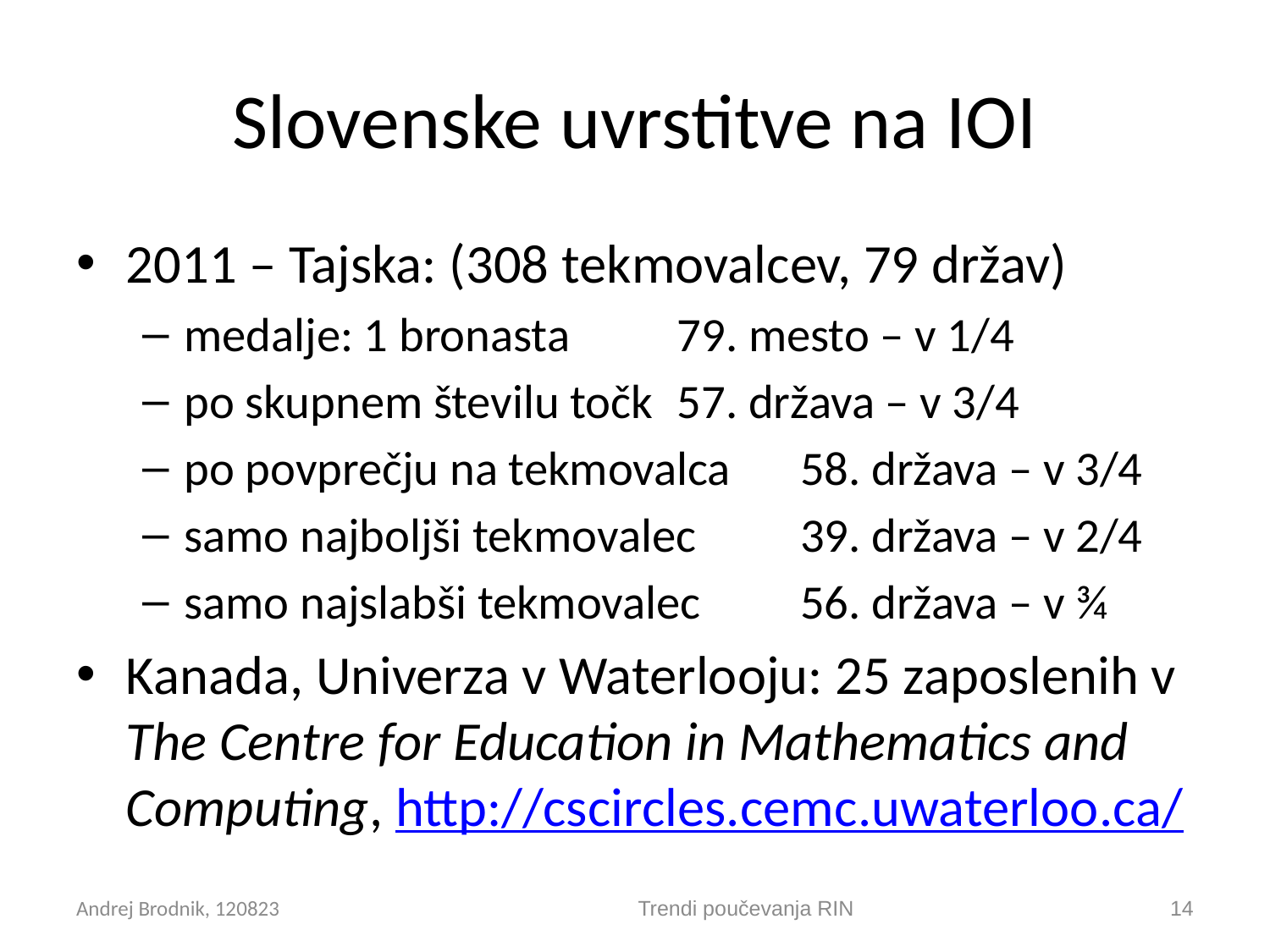

# Slovenske uvrstitve na IOI
2011 – Tajska: (308 tekmovalcev, 79 držav)
medalje: 1 bronasta		79. mesto – v 1/4
po skupnem številu točk		57. država – v 3/4
po povprečju na tekmovalca	58. država – v 3/4
samo najboljši tekmovalec	39. država – v 2/4
samo najslabši tekmovalec	56. država – v ¾
Kanada, Univerza v Waterlooju: 25 zaposlenih v The Centre for Education in Mathematics and Computing, http://cscircles.cemc.uwaterloo.ca/
Andrej Brodnik, 120823
Trendi poučevanja RIN
14